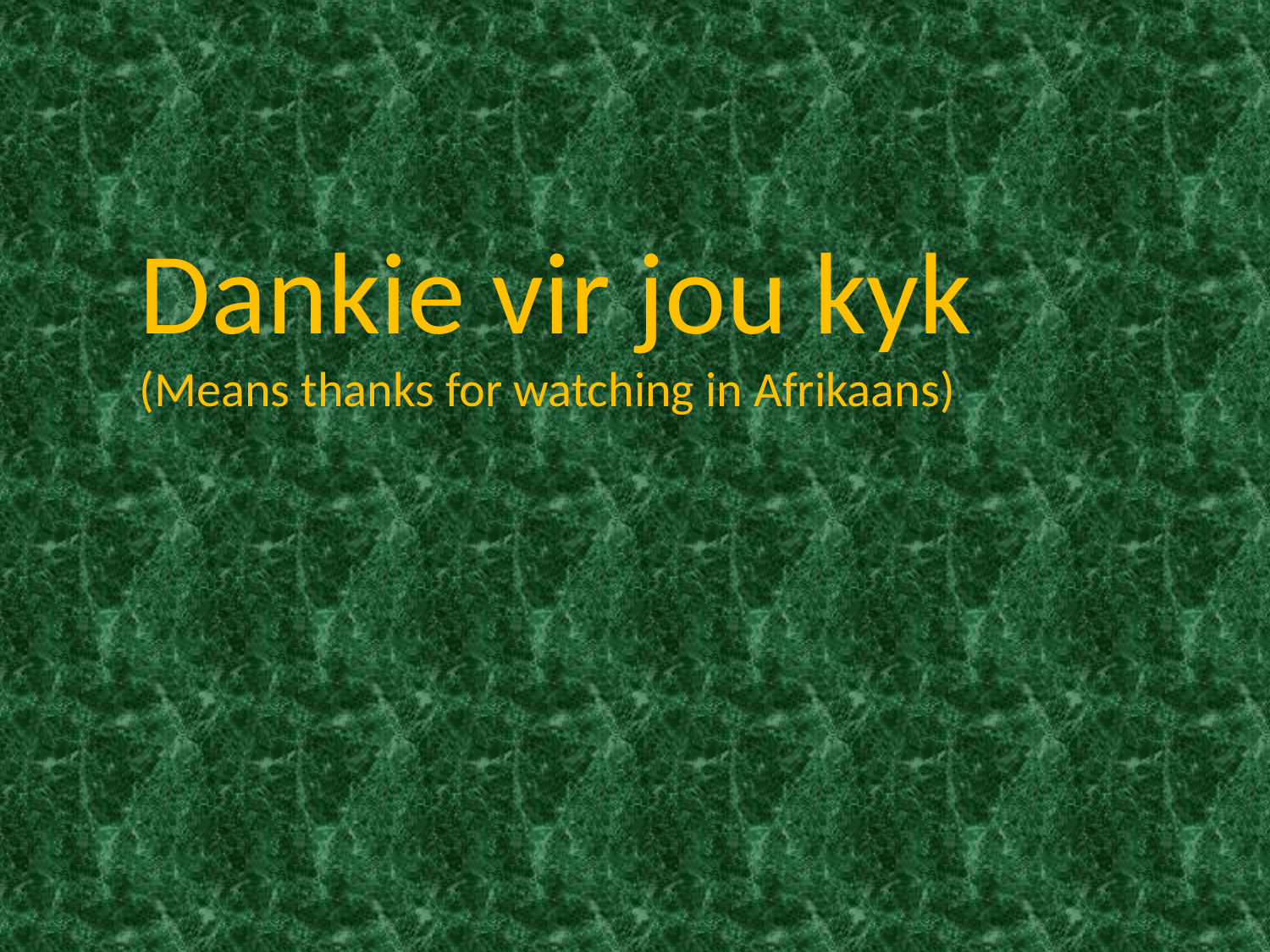

Dankie vir jou kyk
(Means thanks for watching in Afrikaans)